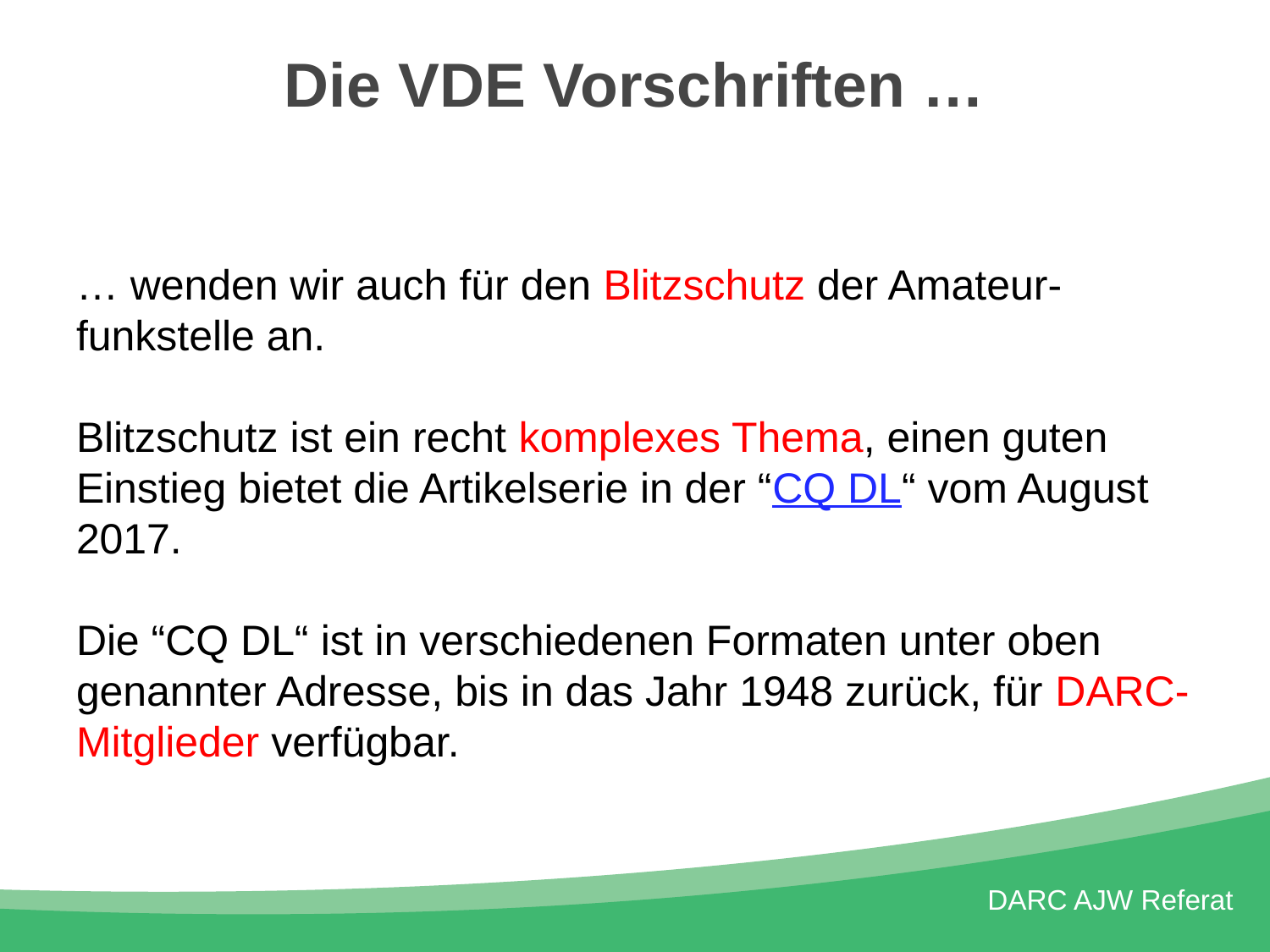

# Die VDE Vorschriften …
… wenden wir auch für den Blitzschutz der Amateur-funkstelle an.
Blitzschutz ist ein recht komplexes Thema, einen guten Einstieg bietet die Artikelserie in der “CQ DL“ vom August 2017.
Die “CQ DL“ ist in verschiedenen Formaten unter oben genannter Adresse, bis in das Jahr 1948 zurück, für DARC-Mitglieder verfügbar.